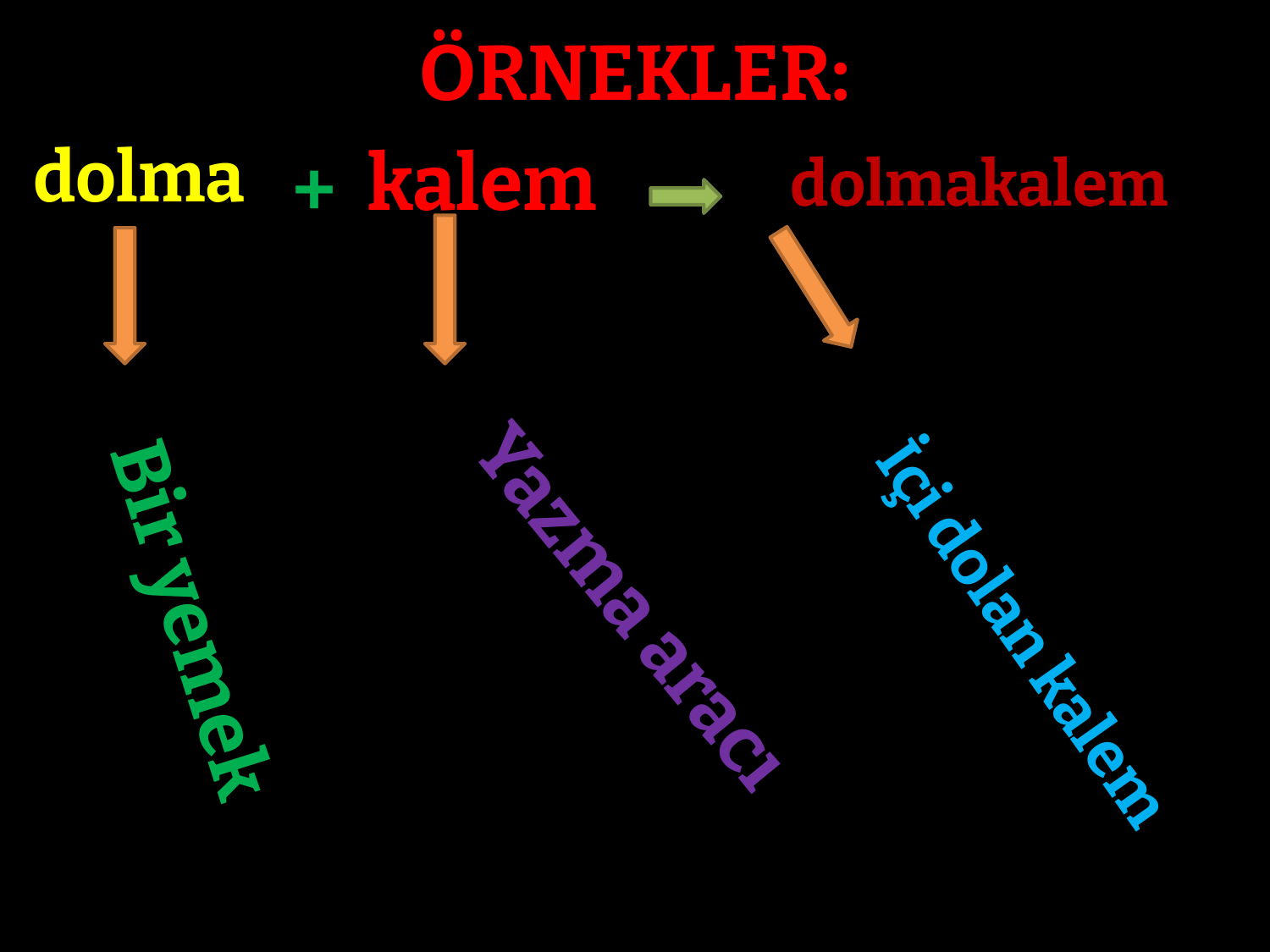

ÖRNEKLER:
dolma
kalem
+
dolmakalem

#
Yazma aracı
Bir yemek
İçi dolan kalem